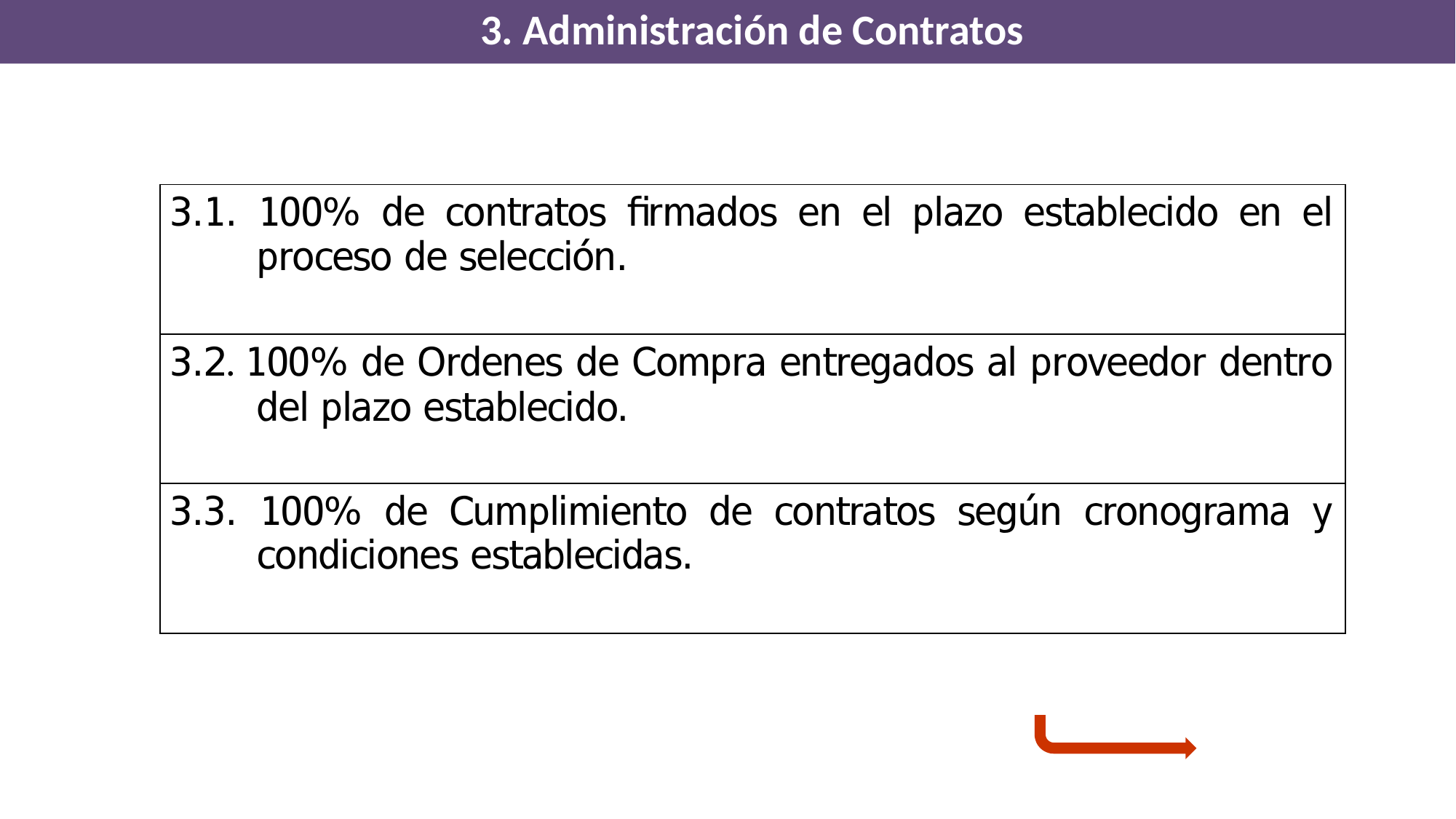

3. Administración de Contratos
| 3.1. 100% de contratos firmados en el plazo establecido en el proceso de selección. |
| --- |
| 3.2. 100% de Ordenes de Compra entregados al proveedor dentro del plazo establecido. |
| 3.3. 100% de Cumplimiento de contratos según cronograma y condiciones establecidas. |